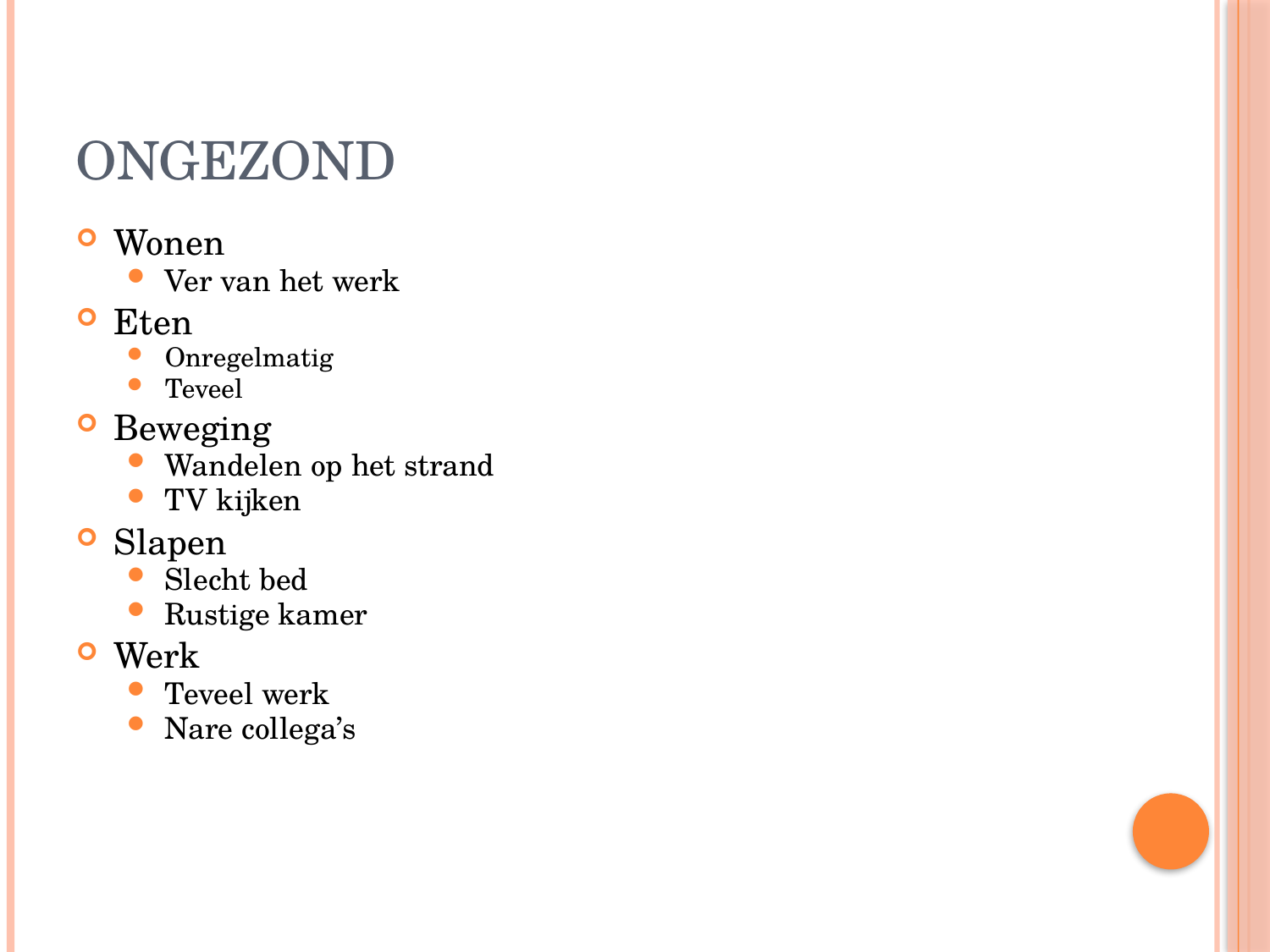

# Ongezond
Wonen
Ver van het werk
Eten
Onregelmatig
Teveel
Beweging
Wandelen op het strand
TV kijken
Slapen
Slecht bed
Rustige kamer
Werk
Teveel werk
Nare collega’s